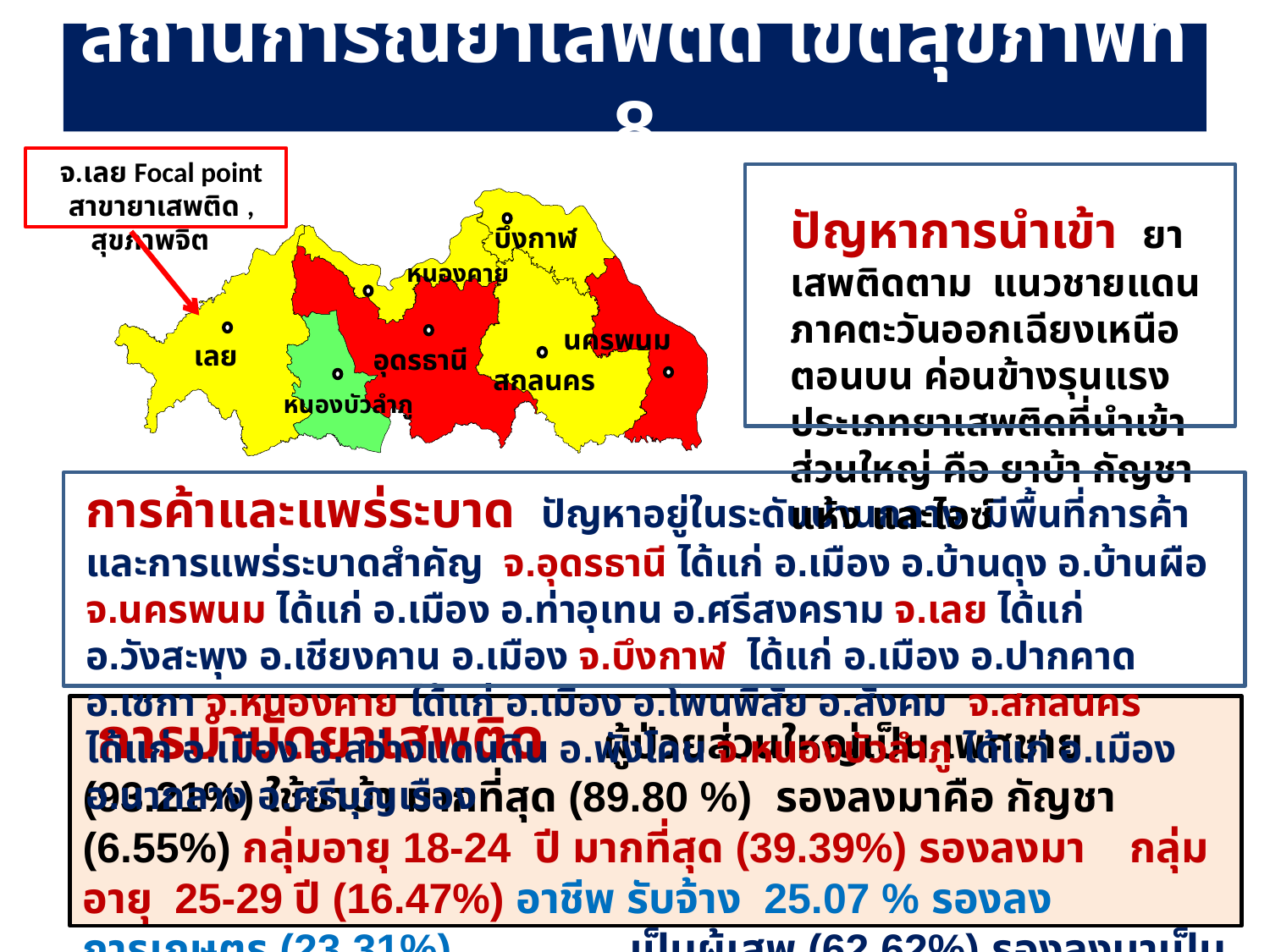

สถานการณ์ยาเสพติด เขตสุขภาพที่ 8
#
จ.เลย Focal point
สาขายาเสพติด , สุขภาพจิต

บึงกาฬ
หนองคาย

นครพนม

เลย
อุดรธานี

สกลนคร

หนองบัวลำภู
ปัญหาการนำเข้า  ยาเสพติดตาม  แนวชายแดนภาคตะวันออกเฉียงเหนือตอนบน ค่อนข้างรุนแรง  ประเภทยาเสพติดที่นำเข้าส่วนใหญ่ คือ ยาบ้า กัญชาแห้ง และไอซ์

การค้าและแพร่ระบาด  ปัญหาอยู่ในระดับปานกลาง  มีพื้นที่การค้าและการแพร่ระบาดสำคัญ  จ.อุดรธานี ได้แก่ อ.เมือง อ.บ้านดุง อ.บ้านผือ  จ.นครพนม ได้แก่ อ.เมือง อ.ท่าอุเทน อ.ศรีสงคราม จ.เลย ได้แก่     อ.วังสะพุง อ.เชียงคาน อ.เมือง จ.บึงกาฬ  ได้แก่ อ.เมือง อ.ปากคาด อ.เซกา จ.หนองคาย ได้แก่ อ.เมือง อ.โพนพิสัย อ.สังคม  จ.สกลนคร ได้แก่ อ.เมือง อ.สว่างแดนดิน อ.พังโคน จ.หนองบัวลำภู ได้แก่ อ.เมือง อ.นากลาง อ.ศรีบุญเรือง
 การบำบัดยาเสพติด    ผู้ป่วยส่วนใหญ่เป็น เพศชาย (93.21%) ใช้ยาบ้า มากที่สุด (89.80 %)  รองลงมาคือ กัญชา (6.55%) กลุ่มอายุ 18-24  ปี มากที่สุด (39.39%) รองลงมา    กลุ่มอายุ  25-29 ปี (16.47%) อาชีพ รับจ้าง  25.07 % รองลง การเกษตร (23.31%)               เป็นผู้เสพ (62.62%) รองลงมาเป็นผู้ติด (32.43%) และเป็นผู้ใช้ (4.95%)